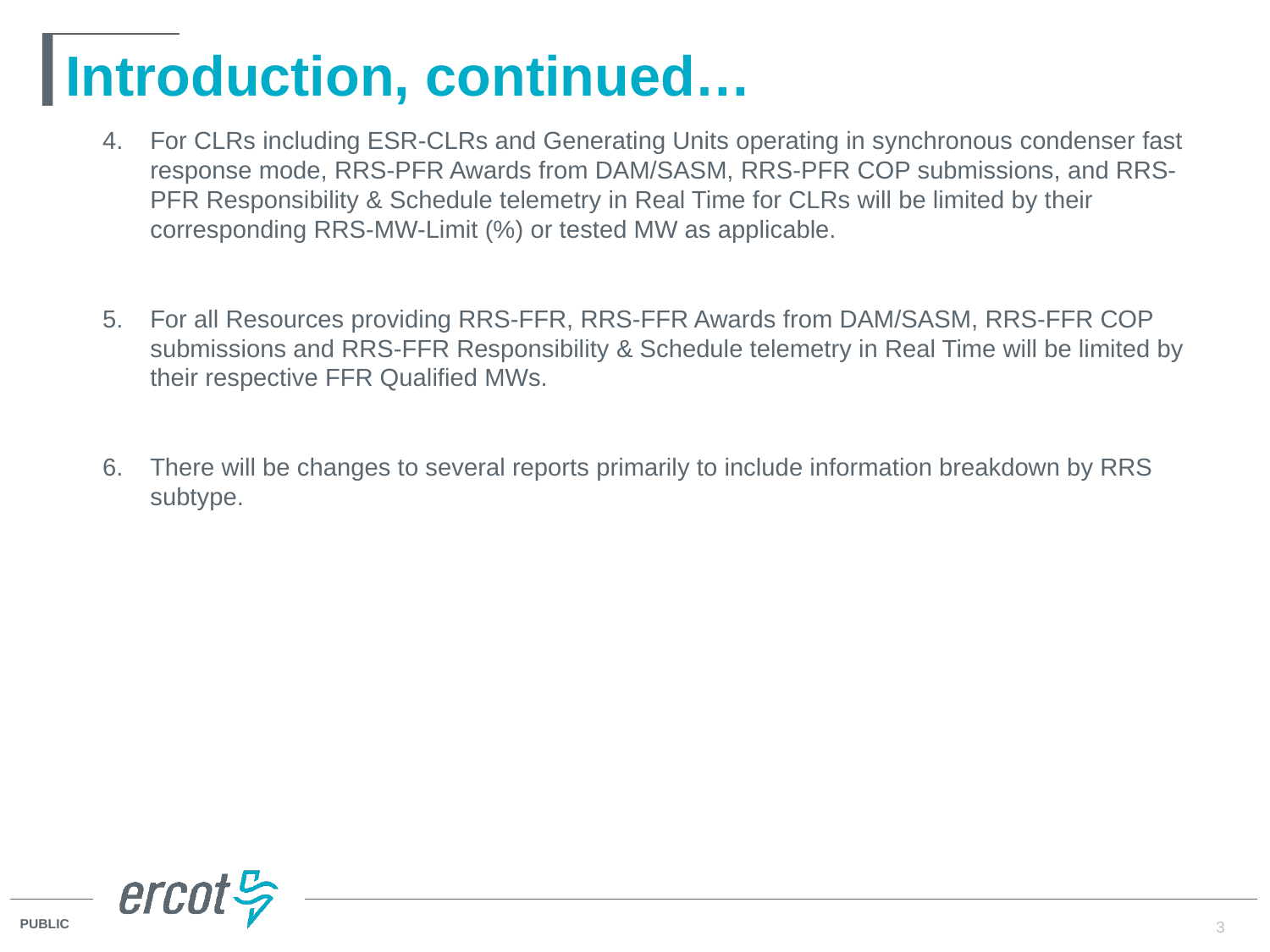

# Introduction, continued…
For CLRs including ESR-CLRs and Generating Units operating in synchronous condenser fast response mode, RRS-PFR Awards from DAM/SASM, RRS-PFR COP submissions, and RRS-PFR Responsibility & Schedule telemetry in Real Time for CLRs will be limited by their corresponding RRS-MW-Limit (%) or tested MW as applicable.

For all Resources providing RRS-FFR, RRS-FFR Awards from DAM/SASM, RRS-FFR COP submissions and RRS-FFR Responsibility & Schedule telemetry in Real Time will be limited by their respective FFR Qualified MWs.

There will be changes to several reports primarily to include information breakdown by RRS subtype.

3